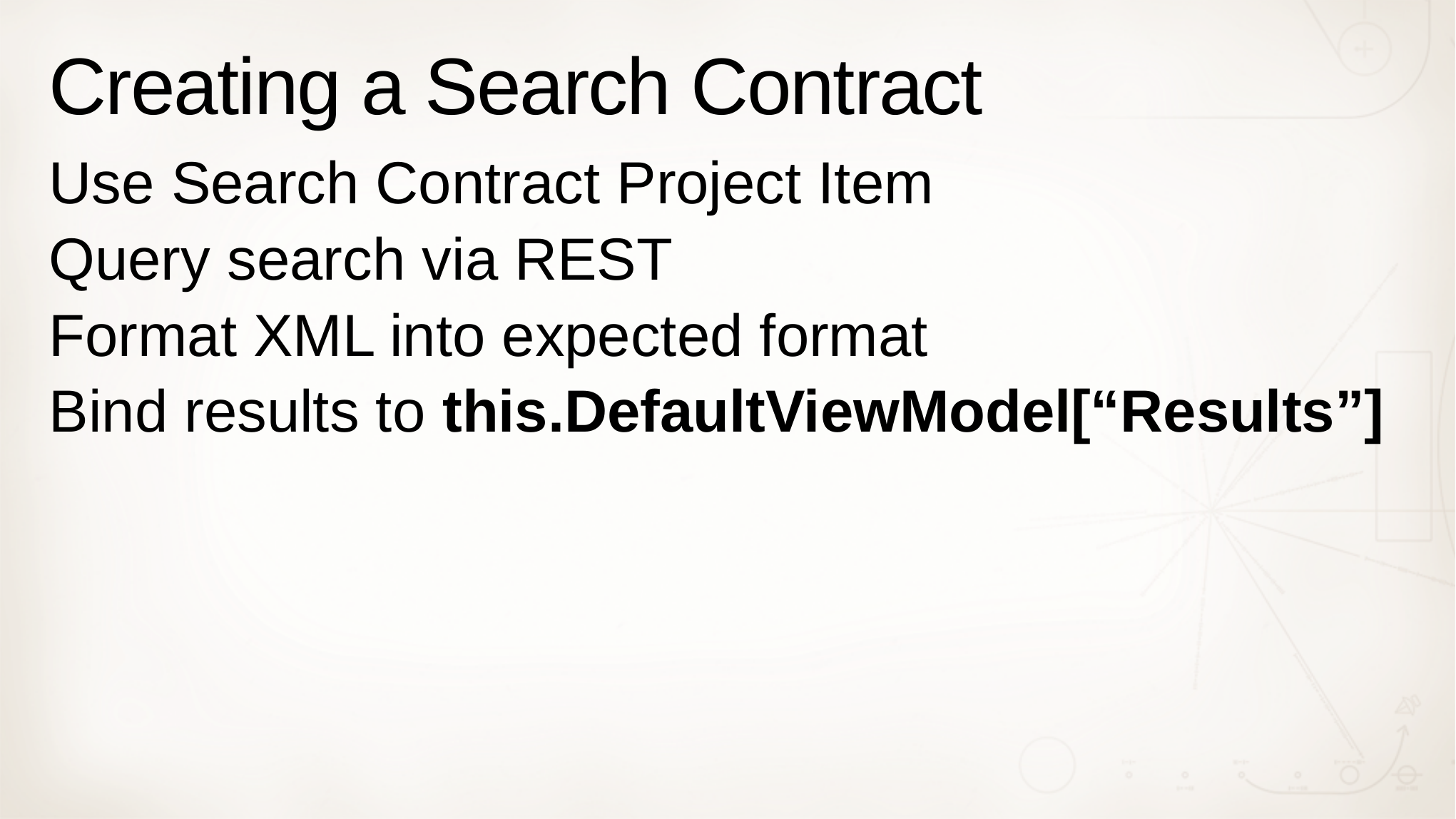

# Creating a Search Contract
Use Search Contract Project Item
Query search via REST
Format XML into expected format
Bind results to this.DefaultViewModel[“Results”]